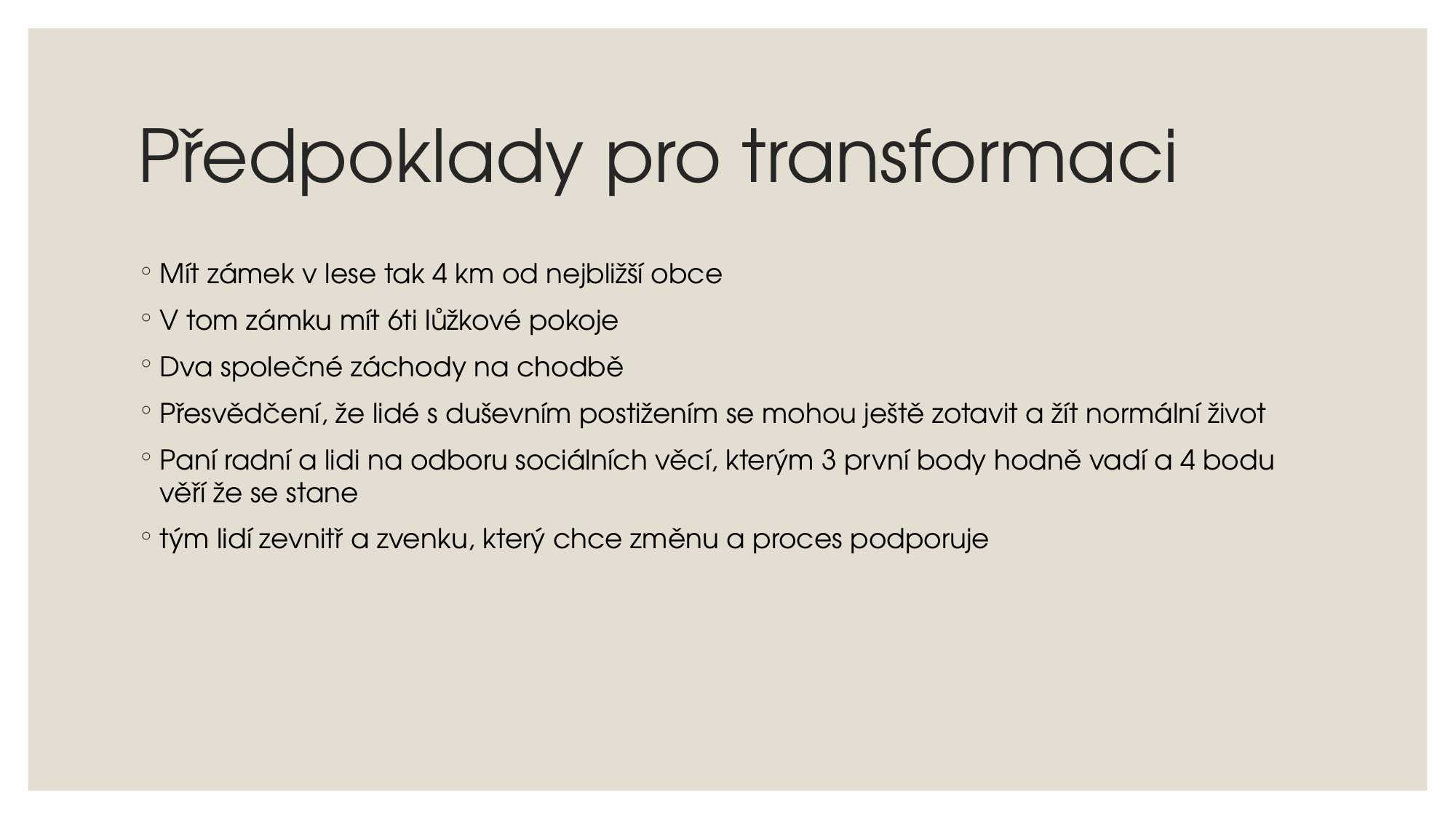

# Předpoklady pro transformaci
Mít zámek v lese tak 4 km od nejbližší obce
V tom zámku mít 6ti lůžkové pokoje
Dva společné záchody na chodbě
Přesvědčení, že lidé s duševním postižením se mohou ještě zotavit a žít normální život
Paní radní a lidi na odboru sociálních věcí, kterým 3 první body hodně vadí a 4 bodu věří že se stane
tým lidí zevnitř a zvenku, který chce změnu a proces podporuje